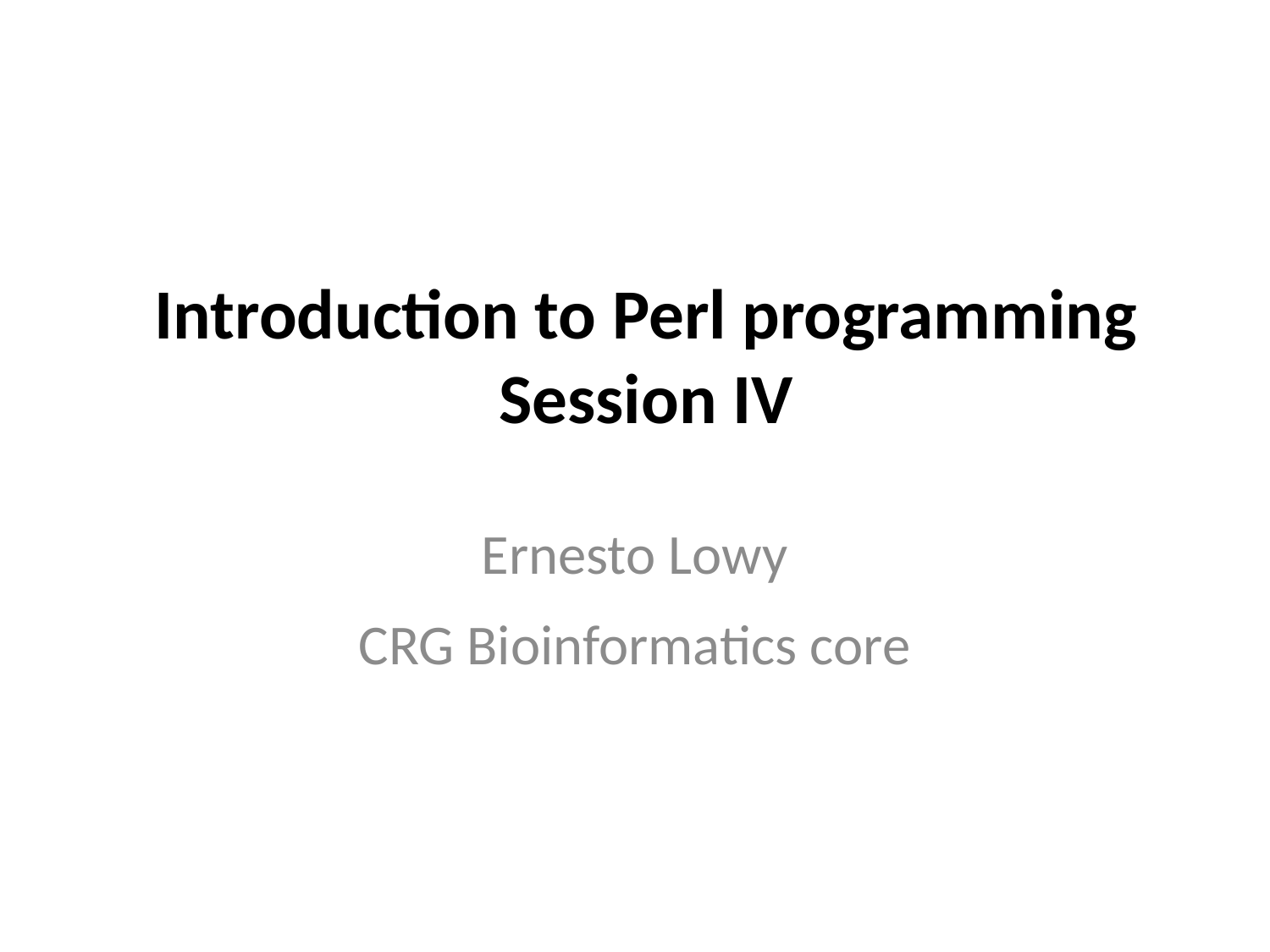

Introduction to Perl programming
Session IV

Ernesto Lowy
CRG Bioinformatics core